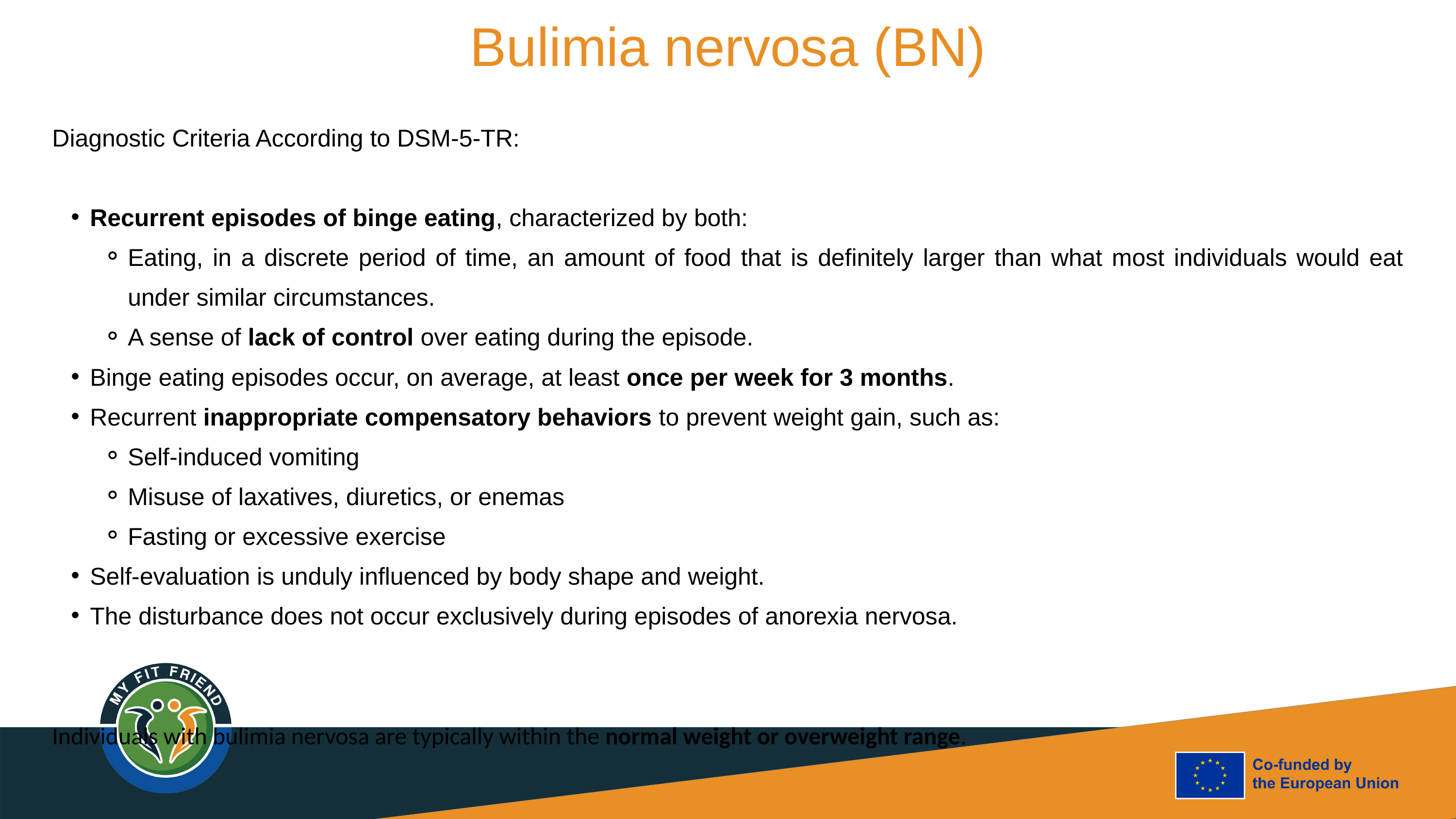

Bulimia nervosa (BN)
Diagnostic Criteria According to DSM-5-TR:

Recurrent episodes of binge eating, characterized by both:
Eating, in a discrete period of time, an amount of food that is definitely larger than what most individuals would eat under similar circumstances.
A sense of lack of control over eating during the episode.
Binge eating episodes occur, on average, at least once per week for 3 months.
Recurrent inappropriate compensatory behaviors to prevent weight gain, such as:
Self-induced vomiting
Misuse of laxatives, diuretics, or enemas
Fasting or excessive exercise
Self-evaluation is unduly influenced by body shape and weight.
The disturbance does not occur exclusively during episodes of anorexia nervosa.

Individuals with bulimia nervosa are typically within the normal weight or overweight range.